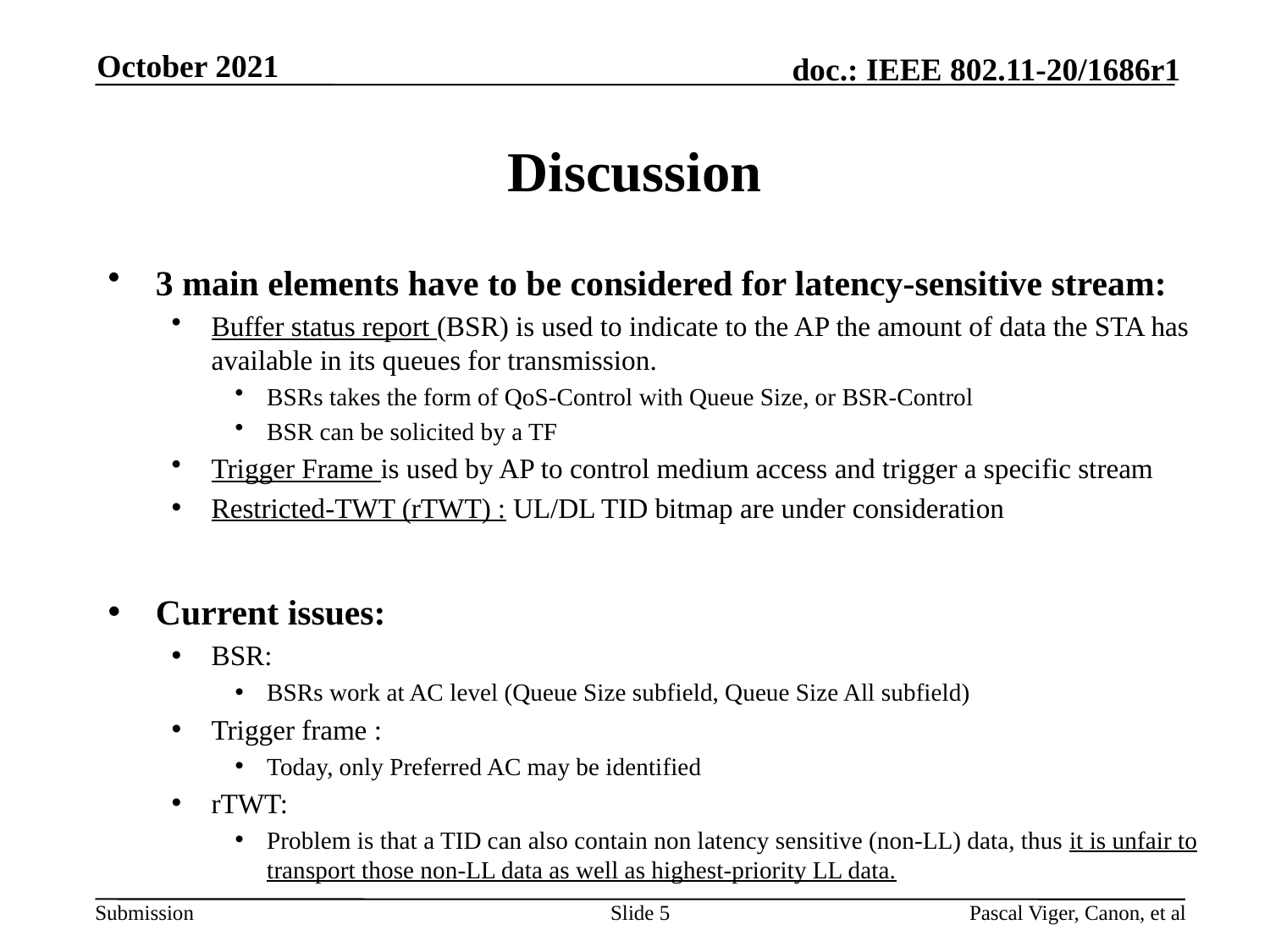

October 2021
# Discussion
3 main elements have to be considered for latency-sensitive stream:
Buffer status report (BSR) is used to indicate to the AP the amount of data the STA has available in its queues for transmission.
BSRs takes the form of QoS-Control with Queue Size, or BSR-Control
BSR can be solicited by a TF
Trigger Frame is used by AP to control medium access and trigger a specific stream
Restricted-TWT (rTWT) : UL/DL TID bitmap are under consideration

Current issues:
BSR:
BSRs work at AC level (Queue Size subfield, Queue Size All subfield)
Trigger frame :
Today, only Preferred AC may be identified
rTWT:
Problem is that a TID can also contain non latency sensitive (non-LL) data, thus it is unfair to transport those non-LL data as well as highest-priority LL data.

Slide 5
Pascal Viger, Canon, et al